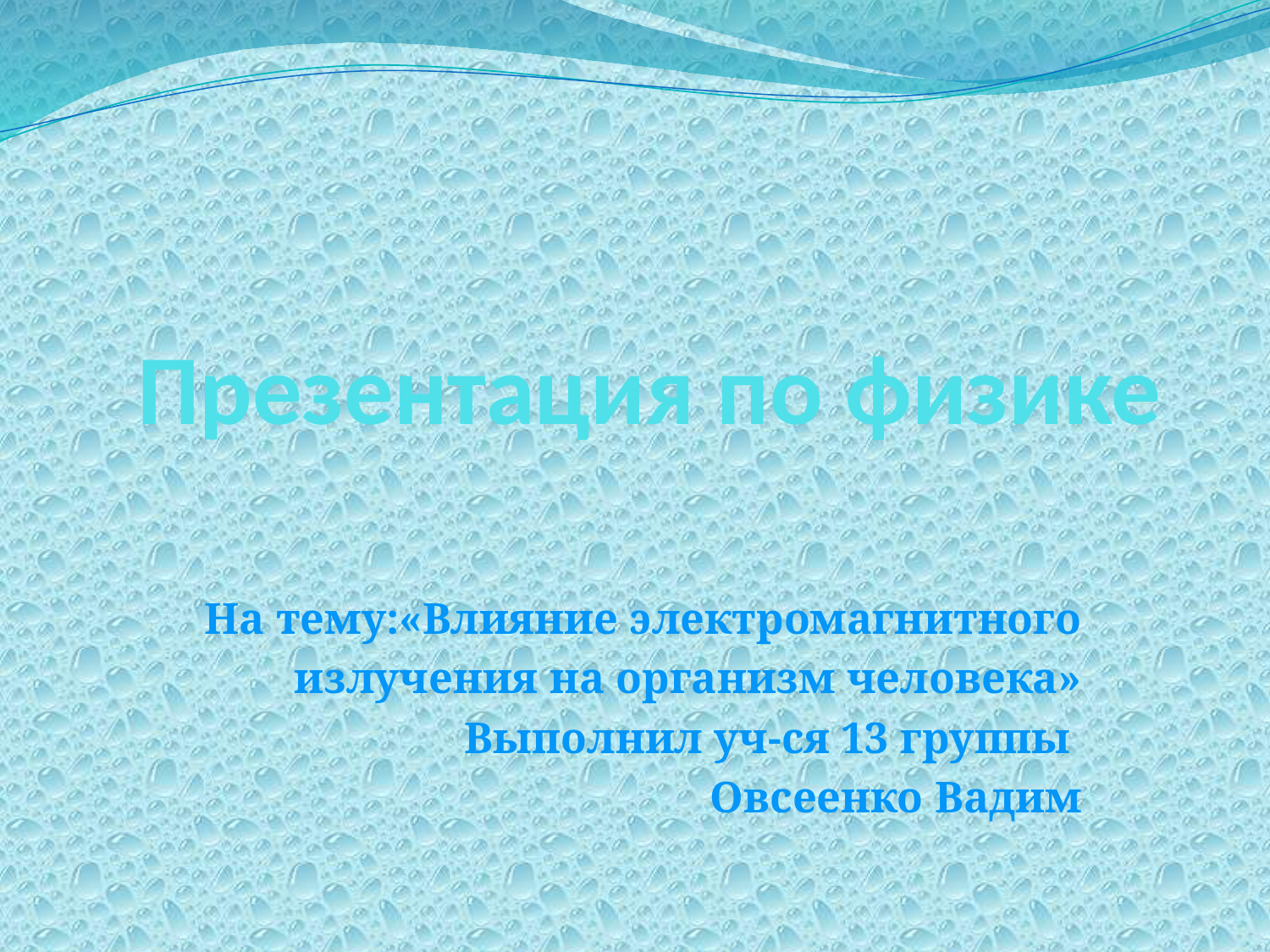

# Презентация по физике
На тему:«Влияние электромагнитного
излучения на организм человека»
Выполнил уч-ся 13 группы
Овсеенко Вадим